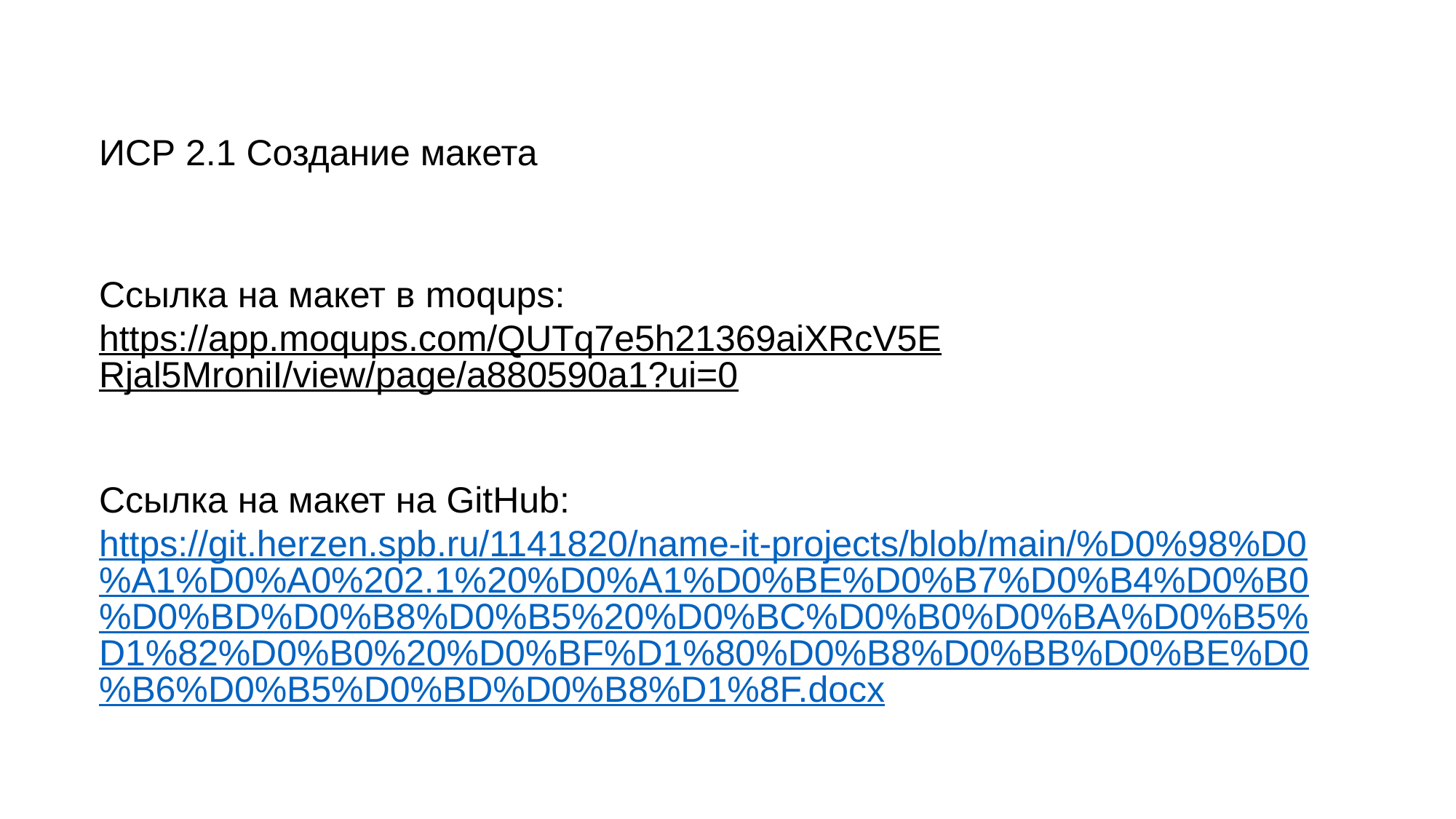

ИСР 2.1 Создание макета
Ссылка на макет в moqups:
https://app.moqups.com/QUTq7e5h21369aiXRcV5ERjal5MroniI/view/page/a880590a1?ui=0
Ссылка на макет на GitHub: https://git.herzen.spb.ru/1141820/name-it-projects/blob/main/%D0%98%D0%A1%D0%A0%202.1%20%D0%A1%D0%BE%D0%B7%D0%B4%D0%B0%D0%BD%D0%B8%D0%B5%20%D0%BC%D0%B0%D0%BA%D0%B5%D1%82%D0%B0%20%D0%BF%D1%80%D0%B8%D0%BB%D0%BE%D0%B6%D0%B5%D0%BD%D0%B8%D1%8F.docx